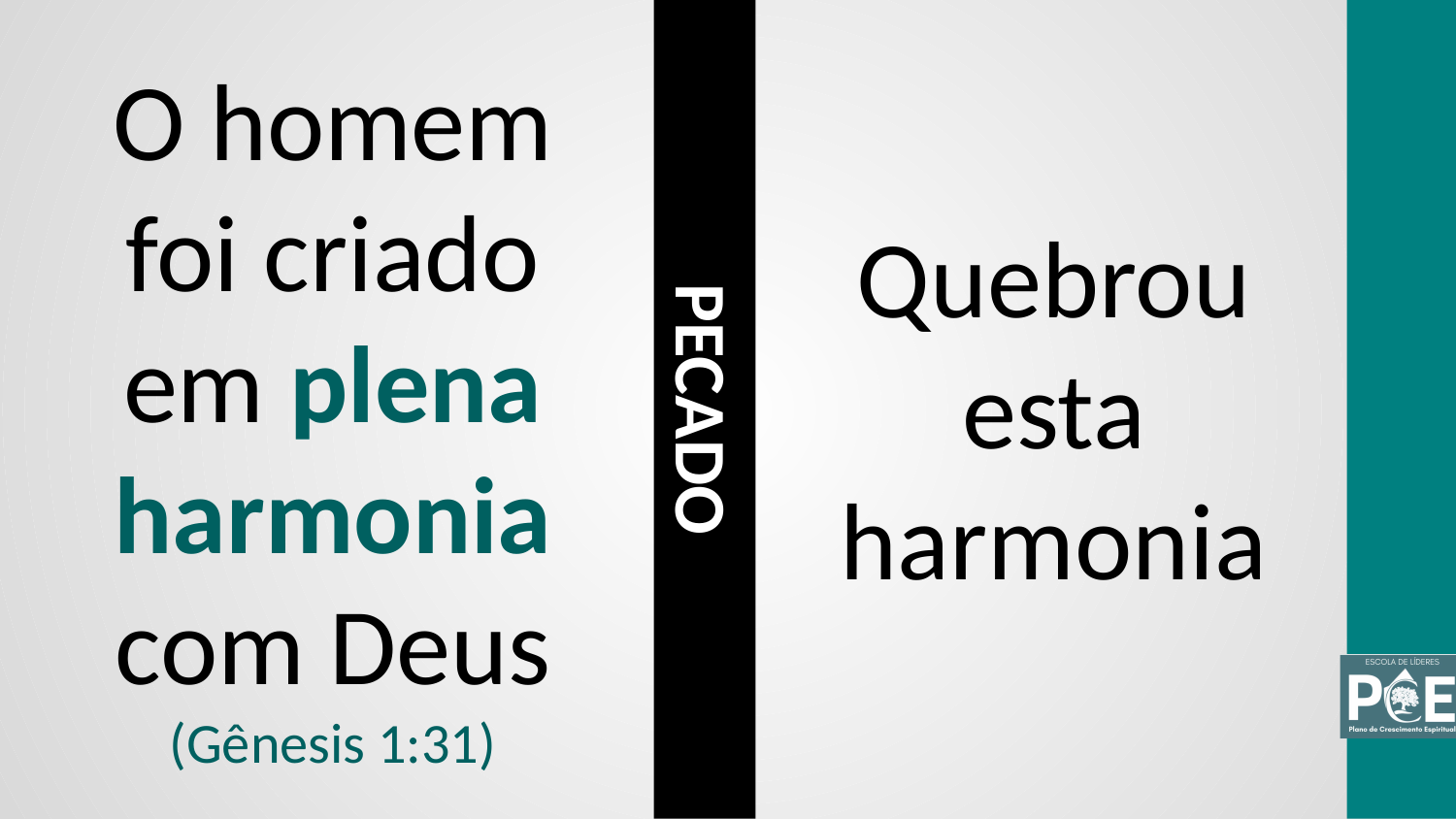

O homem foi criado em plena harmonia com Deus
(Gênesis 1:31)
Quebrou esta harmonia
PECADO